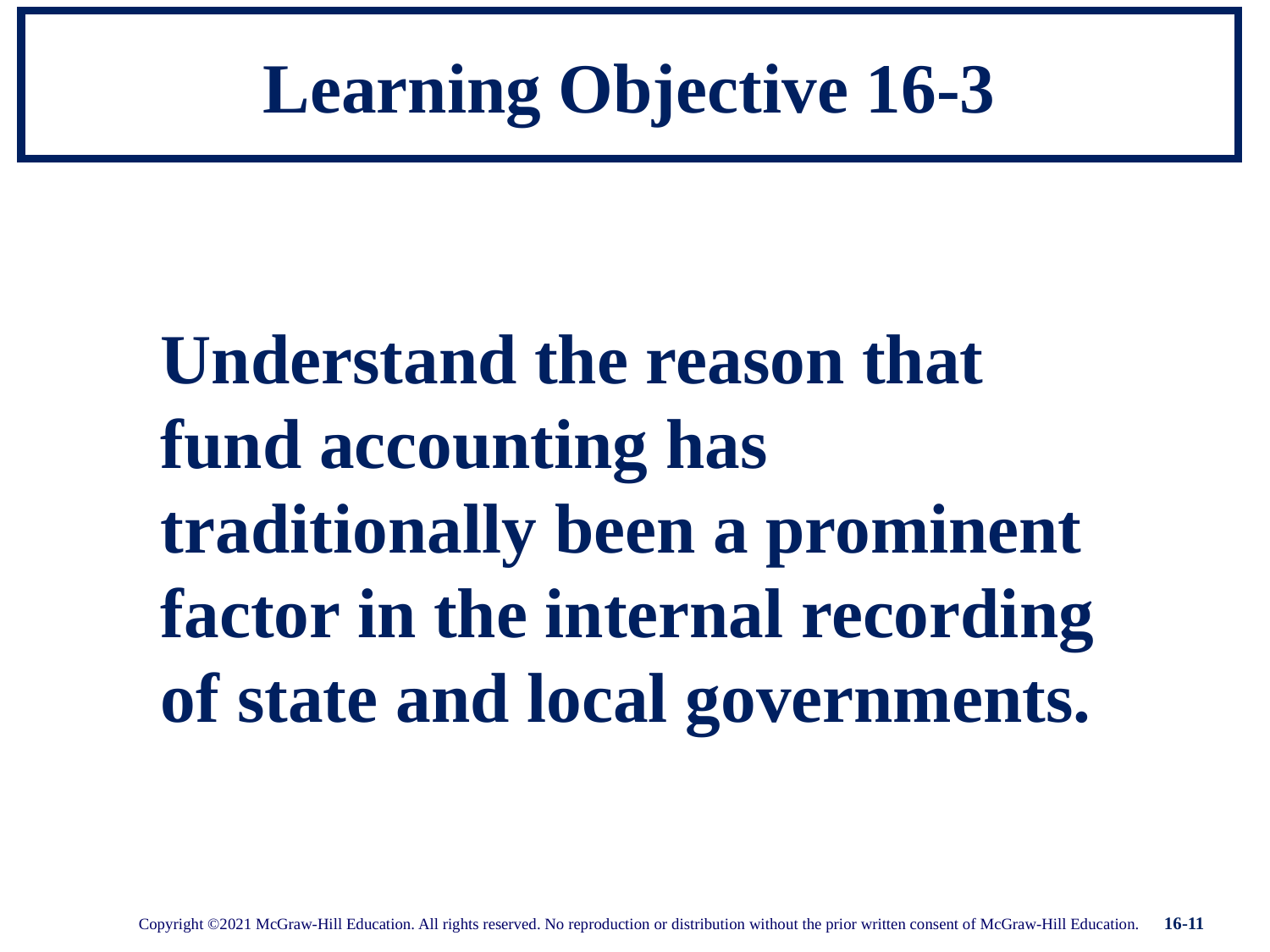

# Learning Objective 16-3

Understand the reason that fund accounting has traditionally been a prominent factor in the internal recording of state and local governments.

16-11
Copyright ©2021 McGraw-Hill Education. All rights reserved. No reproduction or distribution without the prior written consent of McGraw-Hill Education.